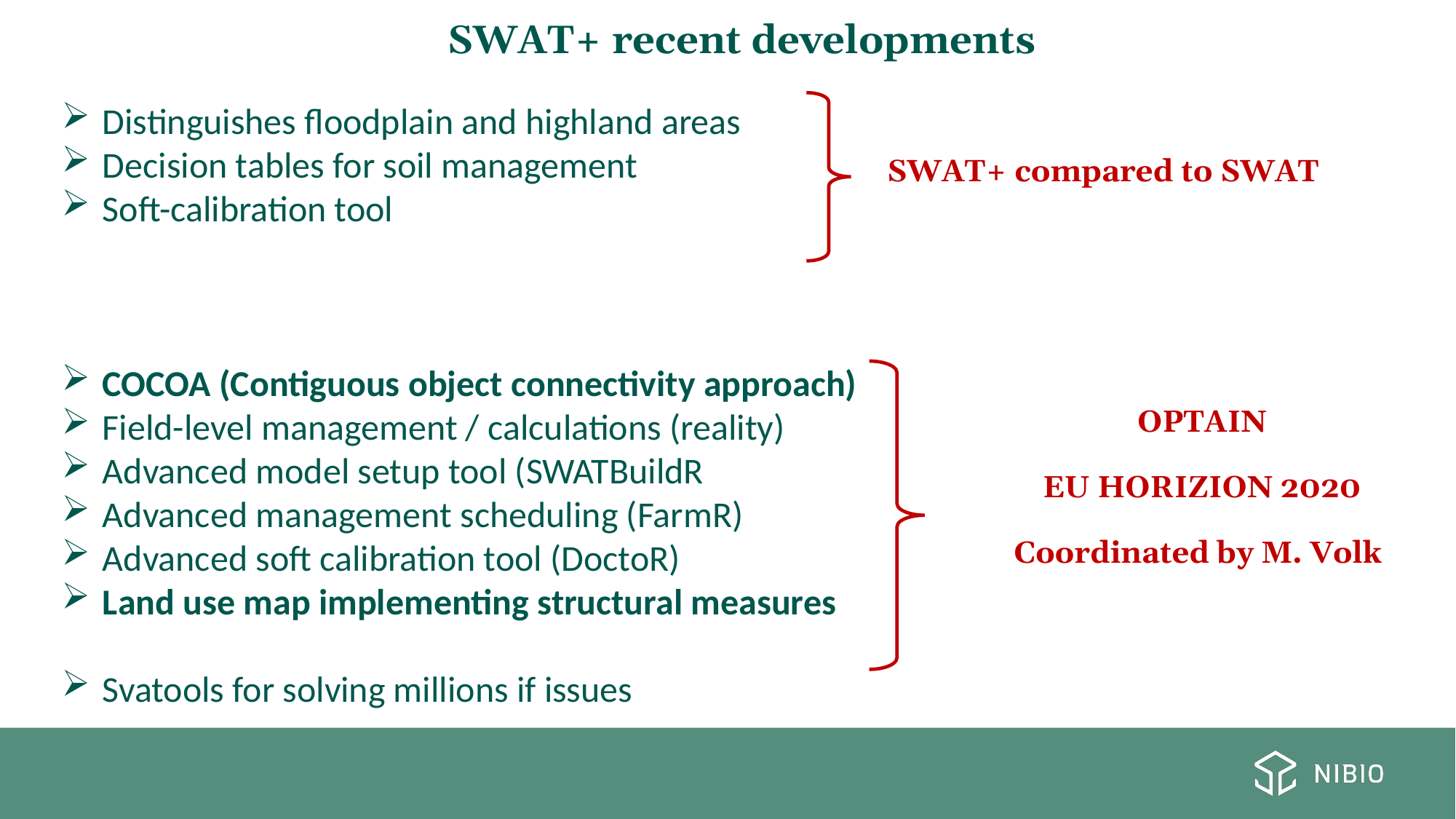

SWAT+ recent developments
Distinguishes floodplain and highland areas
Decision tables for soil management
Soft-calibration tool

COCOA (Contiguous object connectivity approach)
Field-level management / calculations (reality)
Advanced model setup tool (SWATBuildR
Advanced management scheduling (FarmR)
Advanced soft calibration tool (DoctoR)
Land use map implementing structural measures

Svatools for solving millions if issues

# SWAT+ compared to SWAT

OPTAIN

EU HORIZION 2020

Coordinated by M. Volk